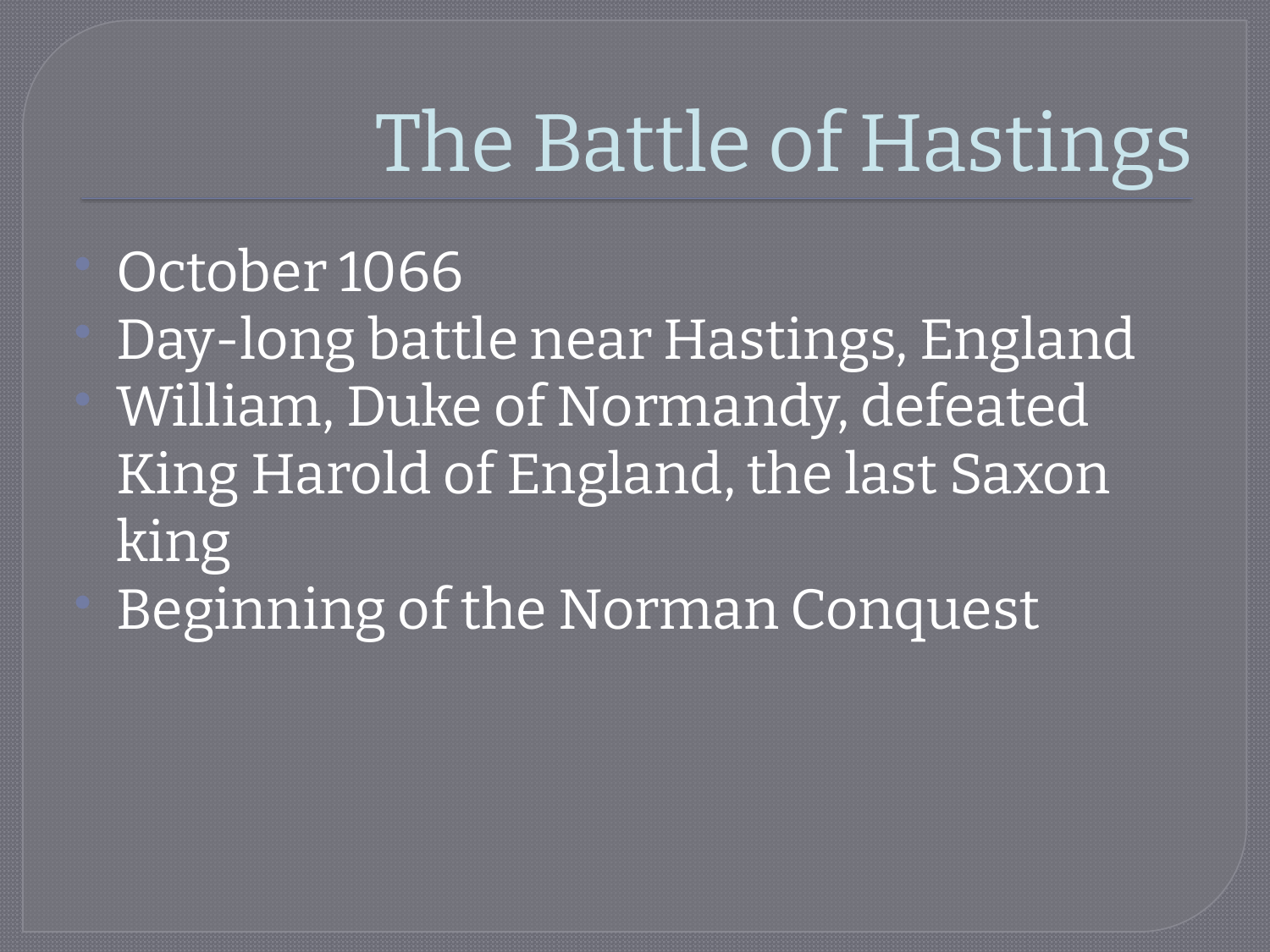

# The Battle of Hastings
October 1066
Day-long battle near Hastings, England
William, Duke of Normandy, defeated King Harold of England, the last Saxon king
Beginning of the Norman Conquest